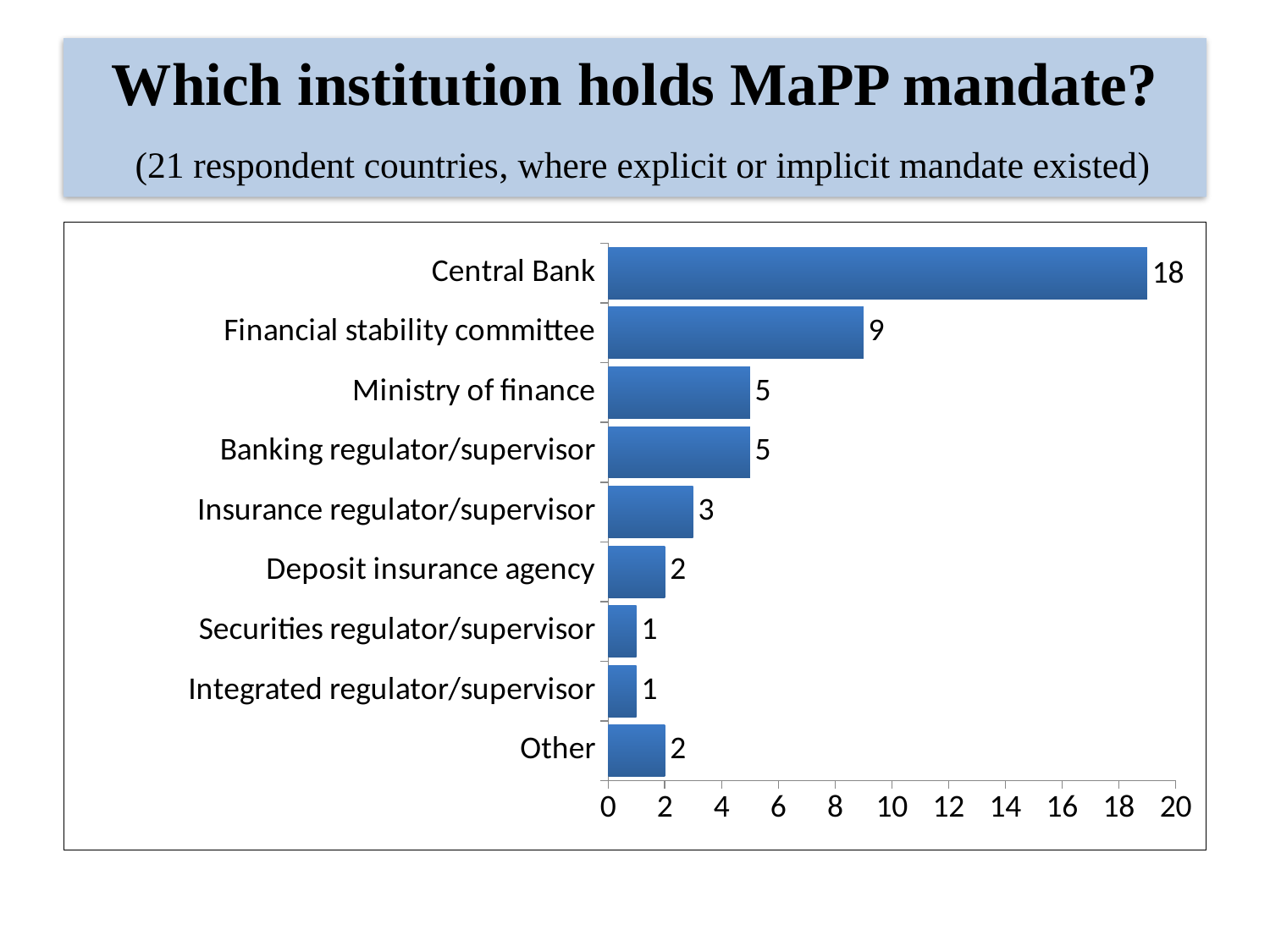

# Which institution holds MaPP mandate? (21 respondent countries, where explicit or implicit mandate existed)

### Chart

| Category | Column1 |
|---|---|
| Other | 2.0 |
| Integrated regulator/supervisor | 1.0 |
| Securities regulator/supervisor | 1.0 |
| Deposit insurance agency | 2.0 |
| Insurance regulator/supervisor | 3.0 |
| Banking regulator/supervisor | 5.0 |
| Ministry of finance | 5.0 |
| Financial stability committee | 9.0 |
| Central Bank | 19.0 |